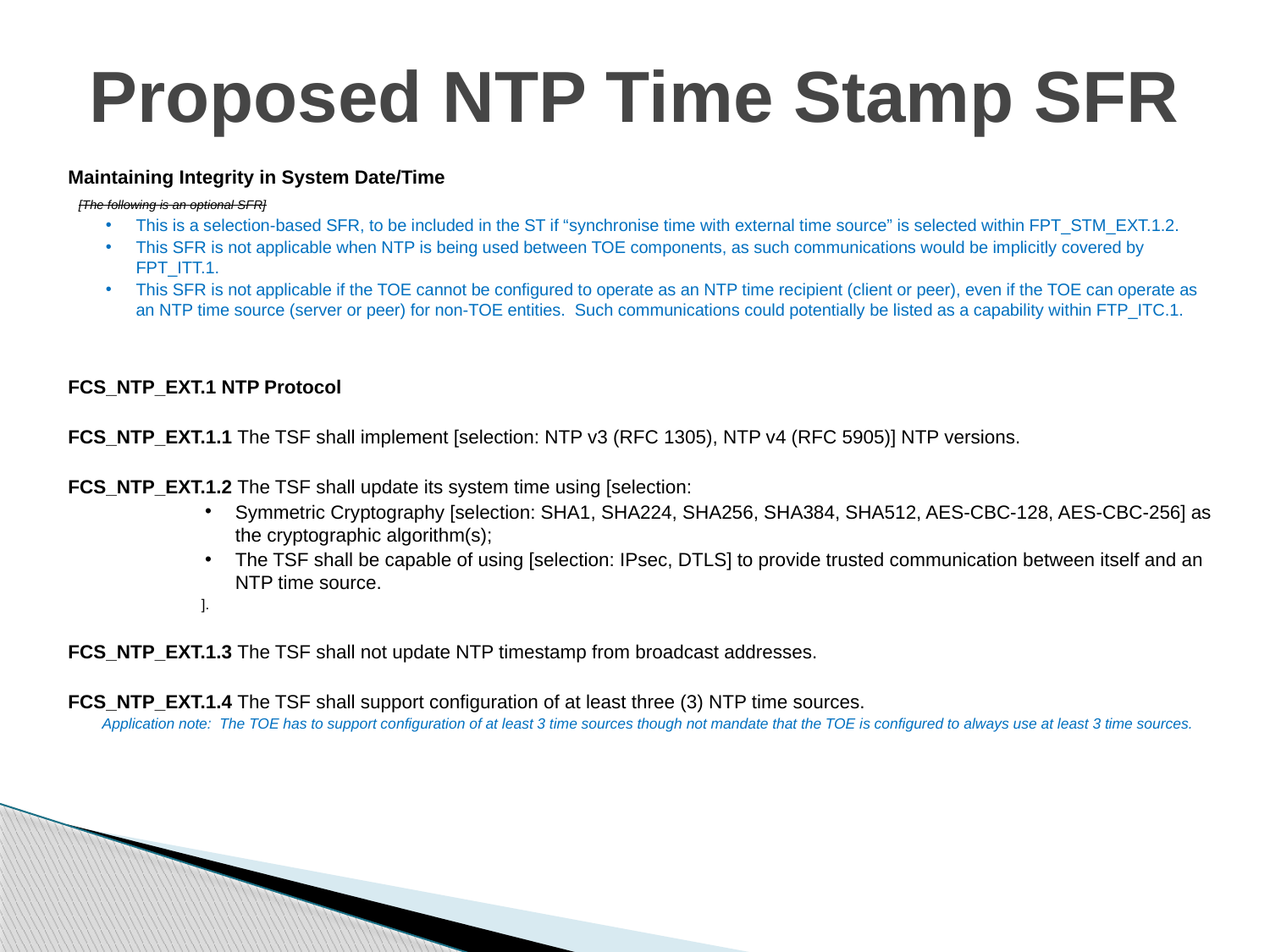

# Proposed NTP Time Stamp SFR
Maintaining Integrity in System Date/Time
  [The following is an optional SFR]
This is a selection-based SFR, to be included in the ST if “synchronise time with external time source” is selected within FPT_STM_EXT.1.2.
This SFR is not applicable when NTP is being used between TOE components, as such communications would be implicitly covered by FPT_ITT.1.
This SFR is not applicable if the TOE cannot be configured to operate as an NTP time recipient (client or peer), even if the TOE can operate as an NTP time source (server or peer) for non-TOE entities.  Such communications could potentially be listed as a capability within FTP_ITC.1.

FCS_NTP_EXT.1 NTP Protocol

FCS_NTP_EXT.1.1 The TSF shall implement [selection: NTP v3 (RFC 1305), NTP v4 (RFC 5905)] NTP versions.

FCS_NTP_EXT.1.2 The TSF shall update its system time using [selection:
Symmetric Cryptography [selection: SHA1, SHA224, SHA256, SHA384, SHA512, AES-CBC-128, AES-CBC-256] as the cryptographic algorithm(s);
The TSF shall be capable of using [selection: IPsec, DTLS] to provide trusted communication between itself and an NTP time source.
].

FCS_NTP_EXT.1.3 The TSF shall not update NTP timestamp from broadcast addresses.

FCS_NTP_EXT.1.4 The TSF shall support configuration of at least three (3) NTP time sources.
Application note:  The TOE has to support configuration of at least 3 time sources though not mandate that the TOE is configured to always use at least 3 time sources.